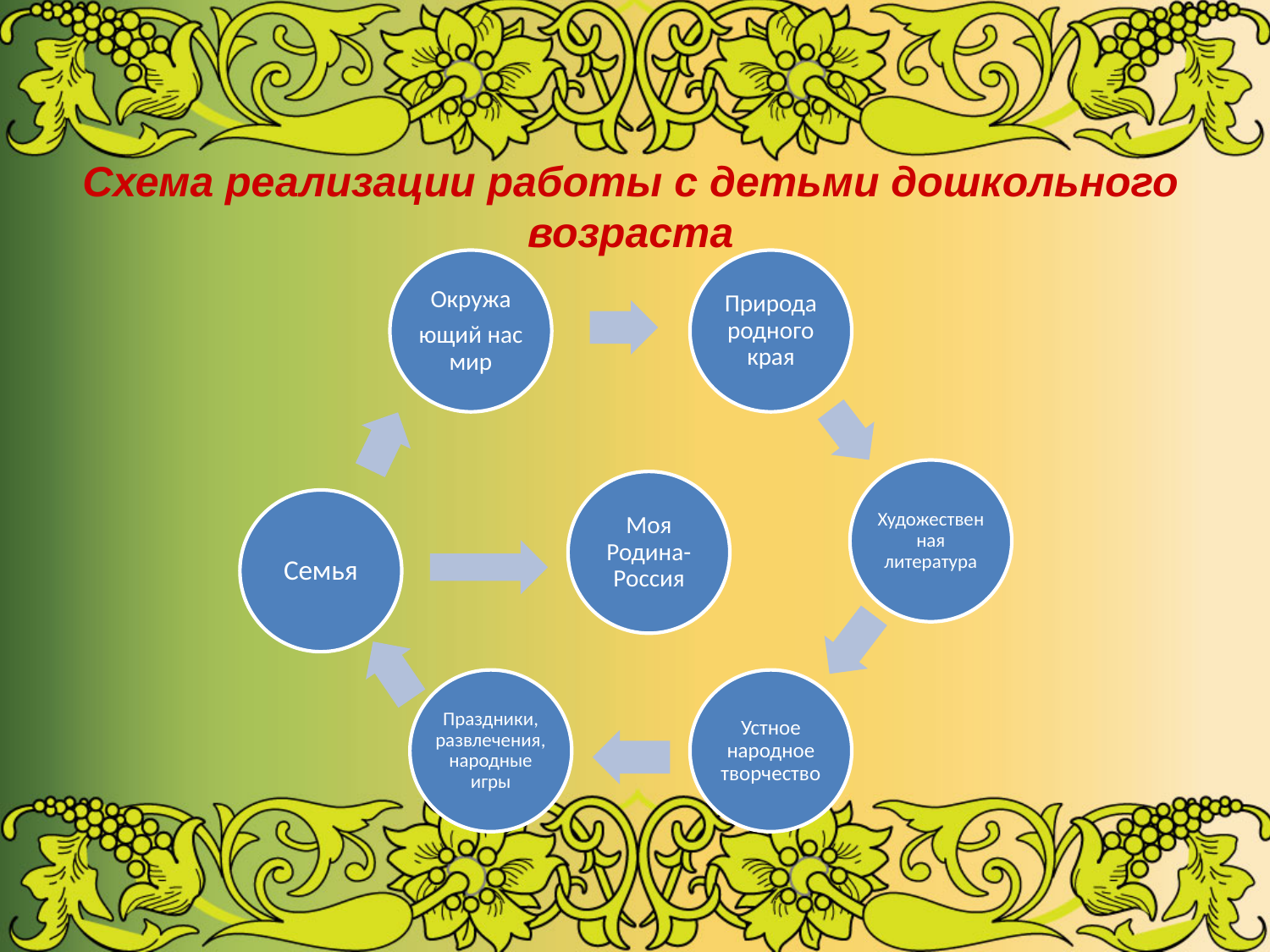

# Схема реализации работы с детьми дошкольного возраста
Природа родного края

Художественная литература

Устное народное творчество

Праздники, развлечения, народные игры

Окружа
ющий нас мир

Моя Родина-Россия

Семья